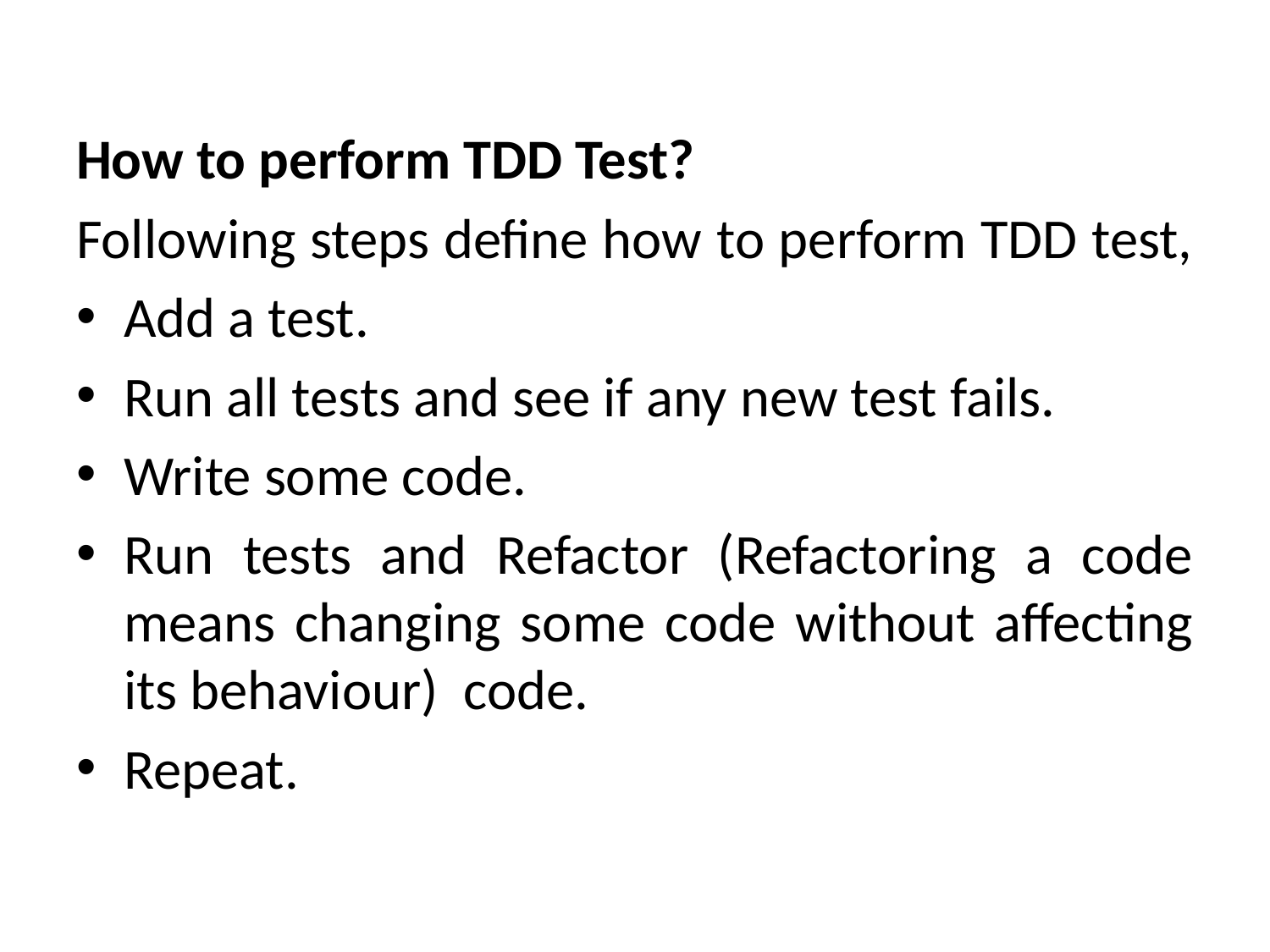

#
How to perform TDD Test?
Following steps define how to perform TDD test,
Add a test.
Run all tests and see if any new test fails.
Write some code.
Run tests and Refactor (Refactoring a code means changing some code without affecting its behaviour)  code.
Repeat.